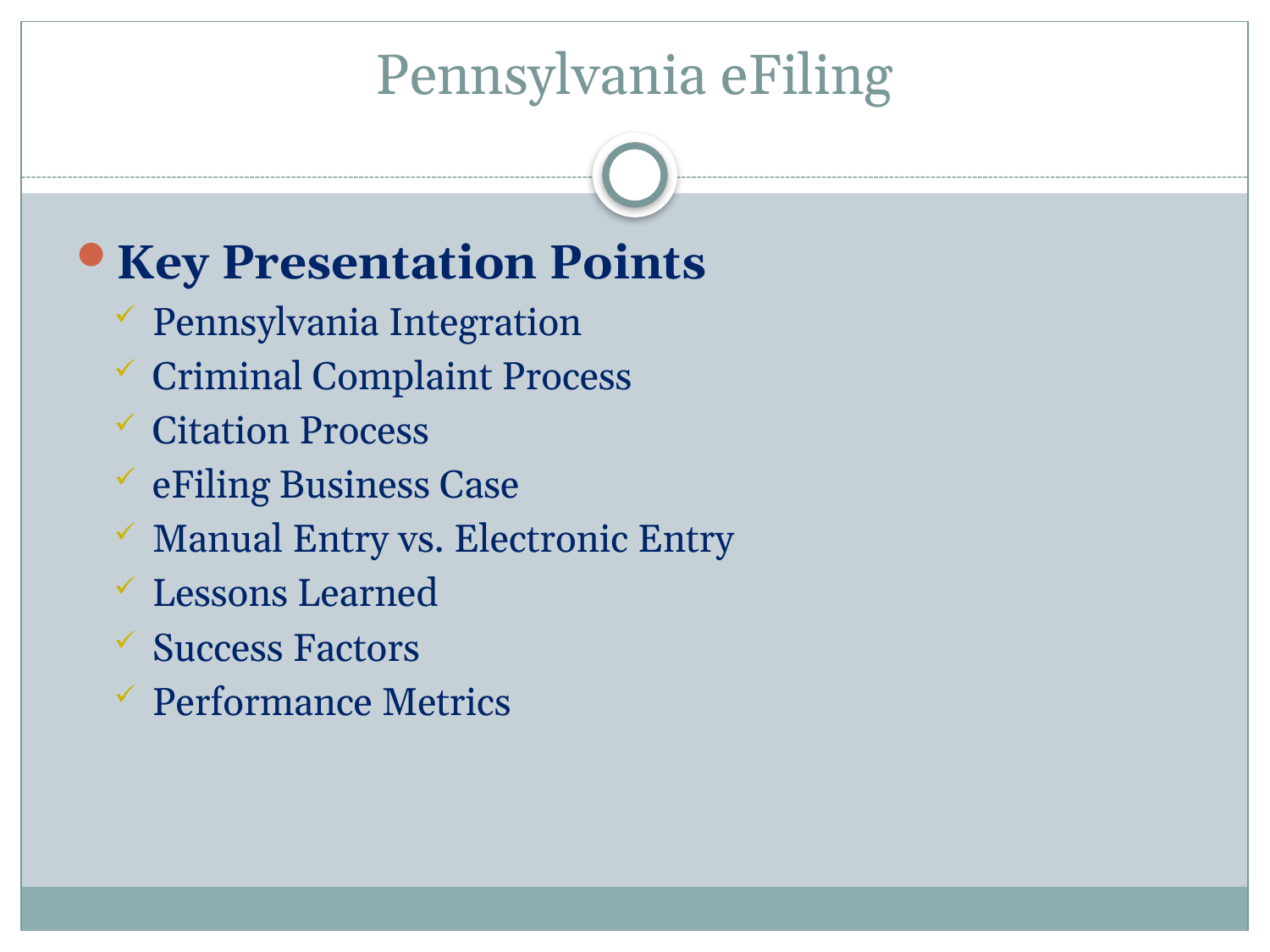

# Pennsylvania eFiling
Key Presentation Points
Pennsylvania Integration
Criminal Complaint Process
Citation Process
eFiling Business Case
Manual Entry vs. Electronic Entry
Lessons Learned
Success Factors
Performance Metrics